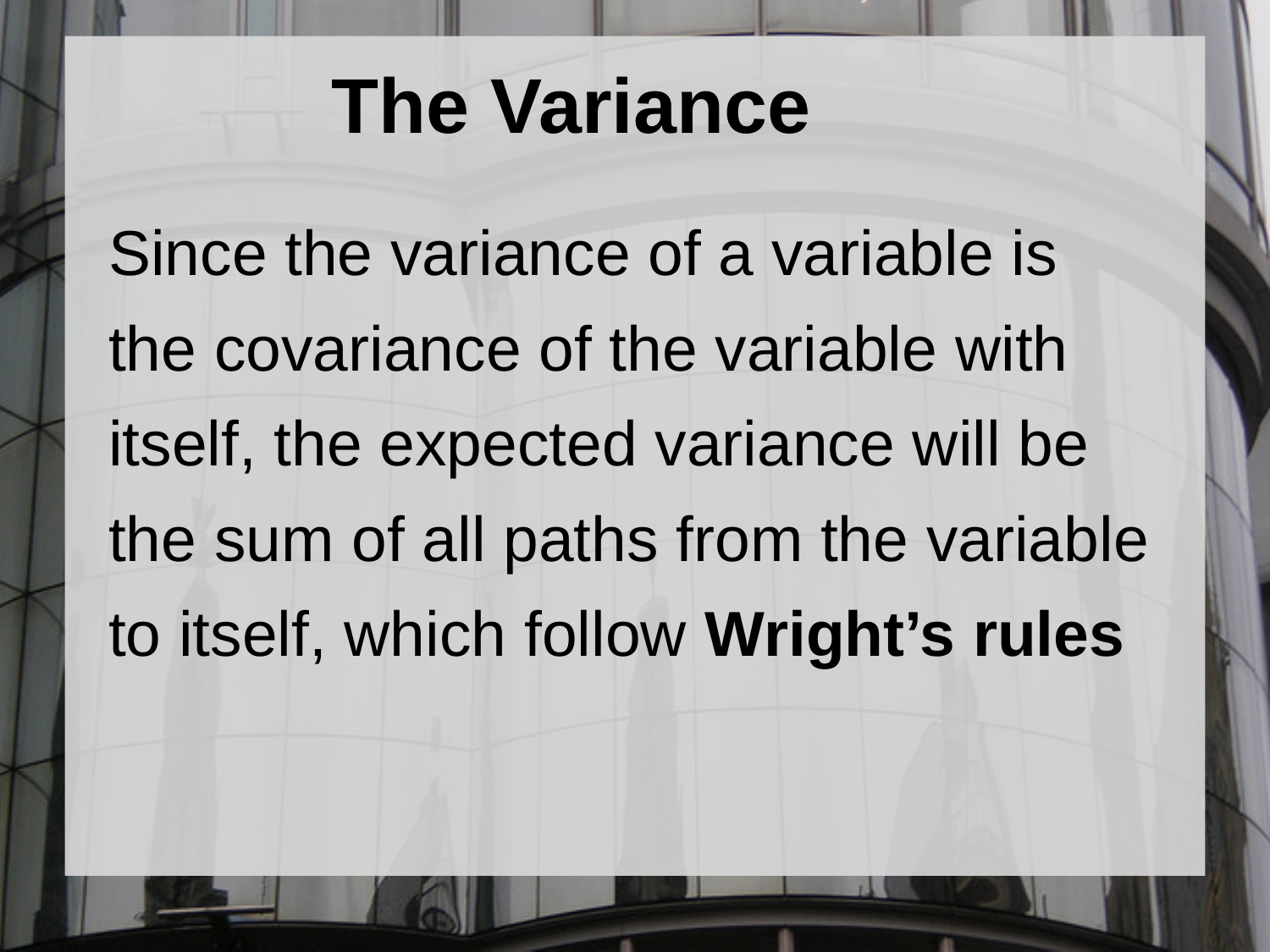

The Variance
Since the variance of a variable is
the covariance of the variable with
itself, the expected variance will be
the sum of all paths from the variable
to itself, which follow Wright’s rules